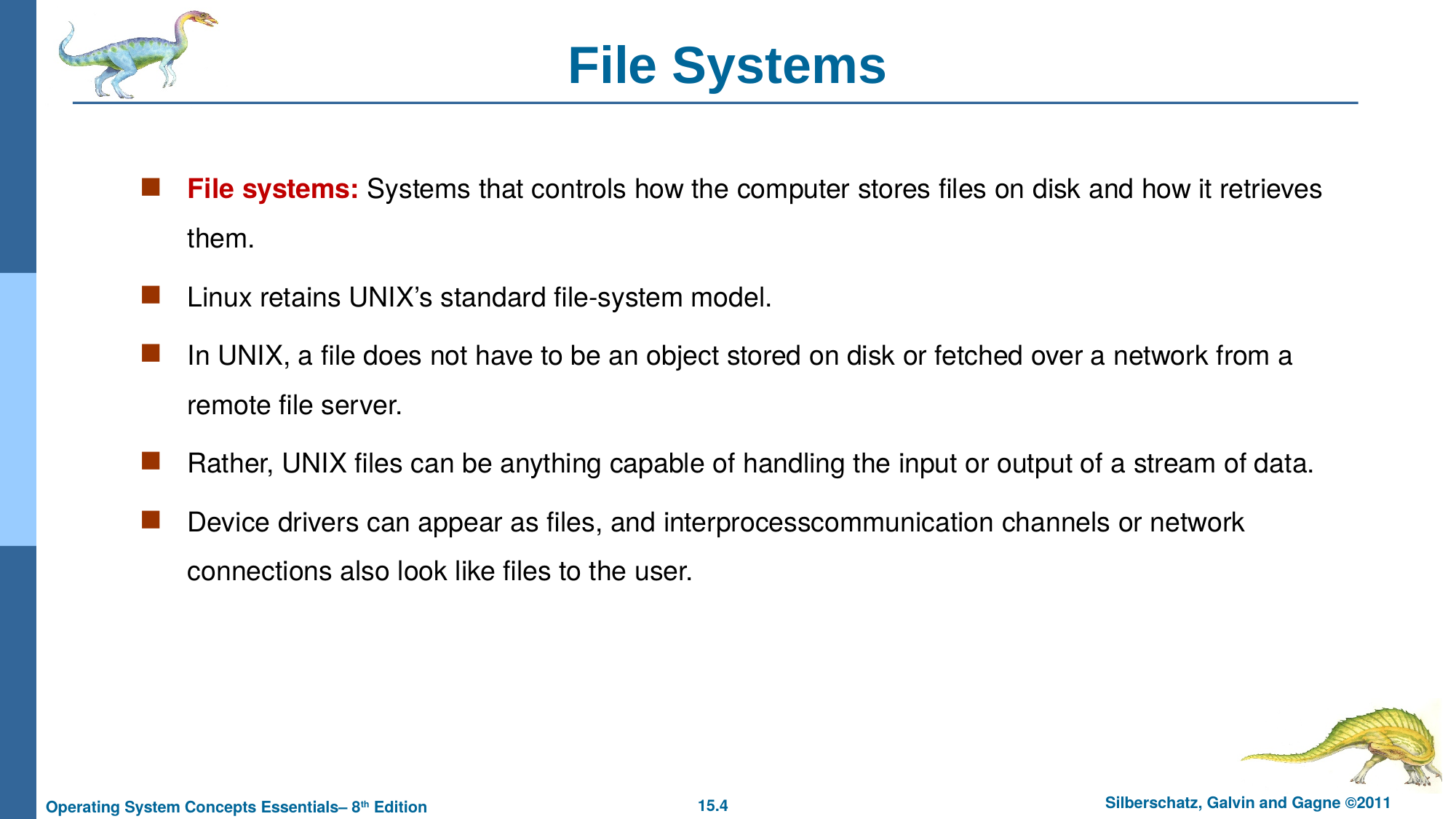

# File Systems
File systems: Systems that controls how the computer stores files on disk and how it retrieves them.
Linux retains UNIX’s standard file-system model.
In UNIX, a file does not have to be an object stored on disk or fetched over a network from a remote file server.
Rather, UNIX files can be anything capable of handling the input or output of a stream of data.
Device drivers can appear as files, and interprocesscommunication channels or network connections also look like files to the user.